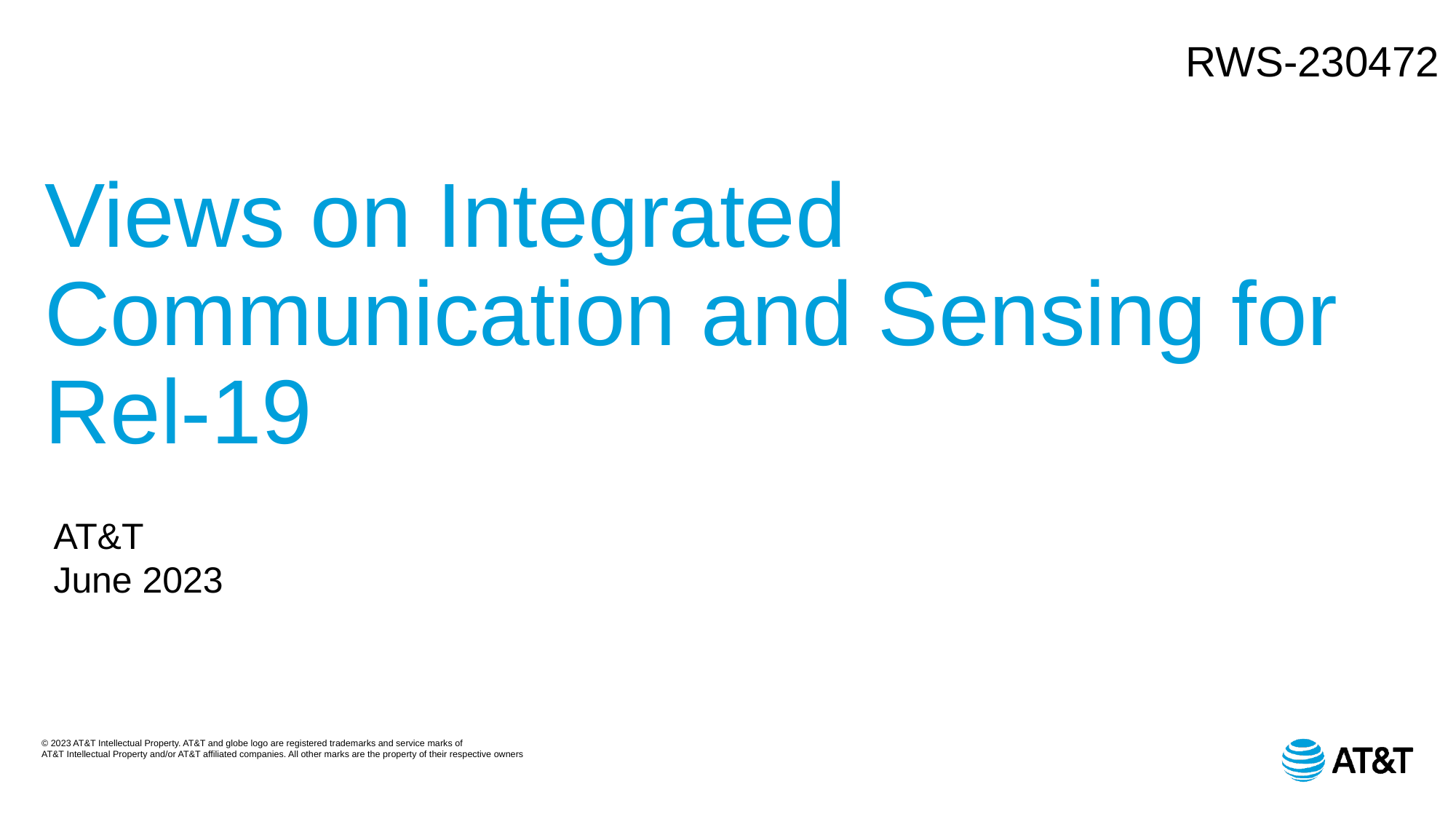

RWS-230472

# Views on Integrated Communication and Sensing for Rel-19
AT&T
June 2023